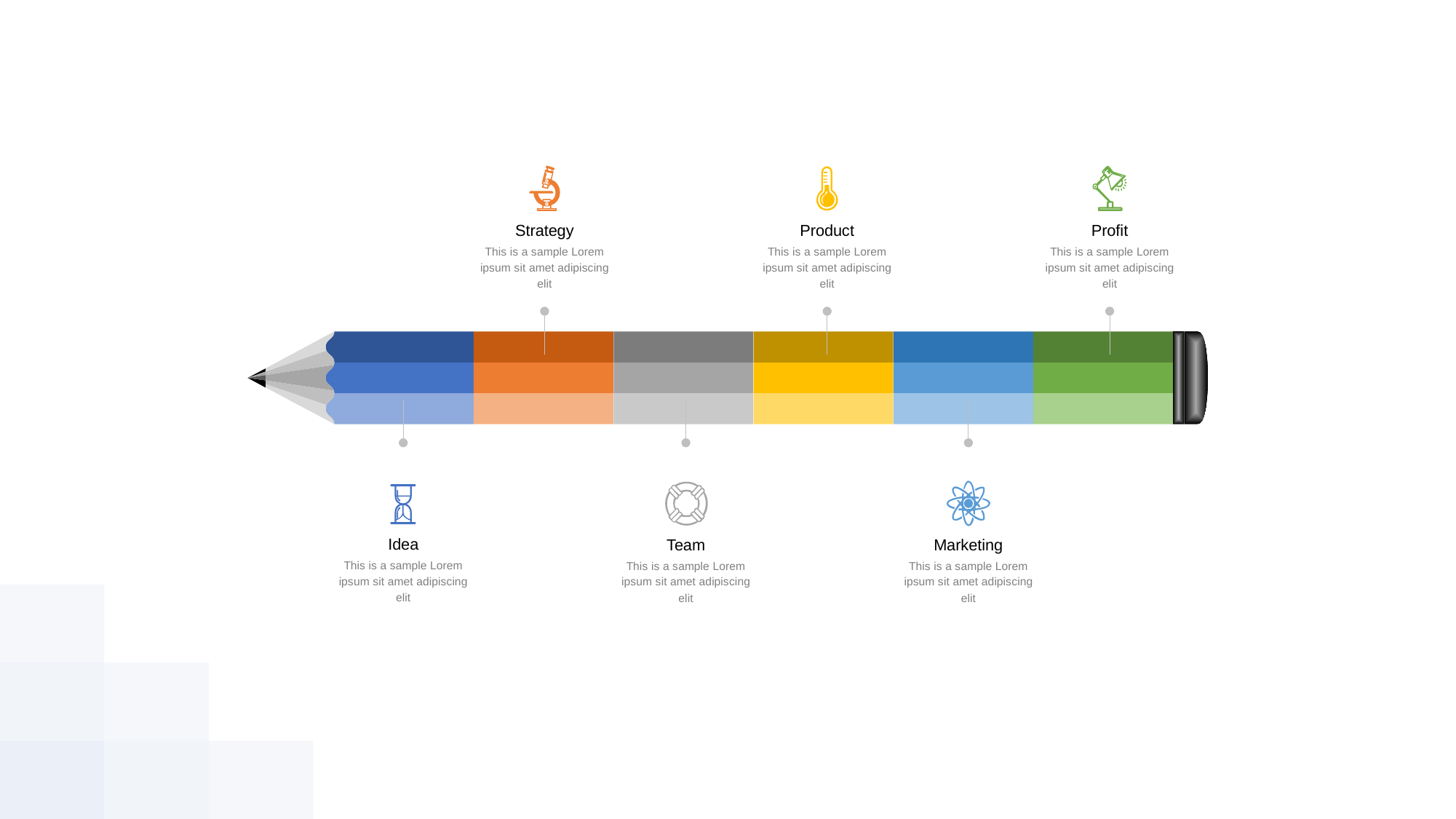

Strategy
This is a sample Lorem ipsum sit amet adipiscing elit
Product
This is a sample Lorem ipsum sit amet adipiscing elit
Profit
This is a sample Lorem ipsum sit amet adipiscing elit

Idea
This is a sample Lorem ipsum sit amet adipiscing elit
Team
This is a sample Lorem ipsum sit amet adipiscing elit
Marketing
This is a sample Lorem ipsum sit amet adipiscing elit